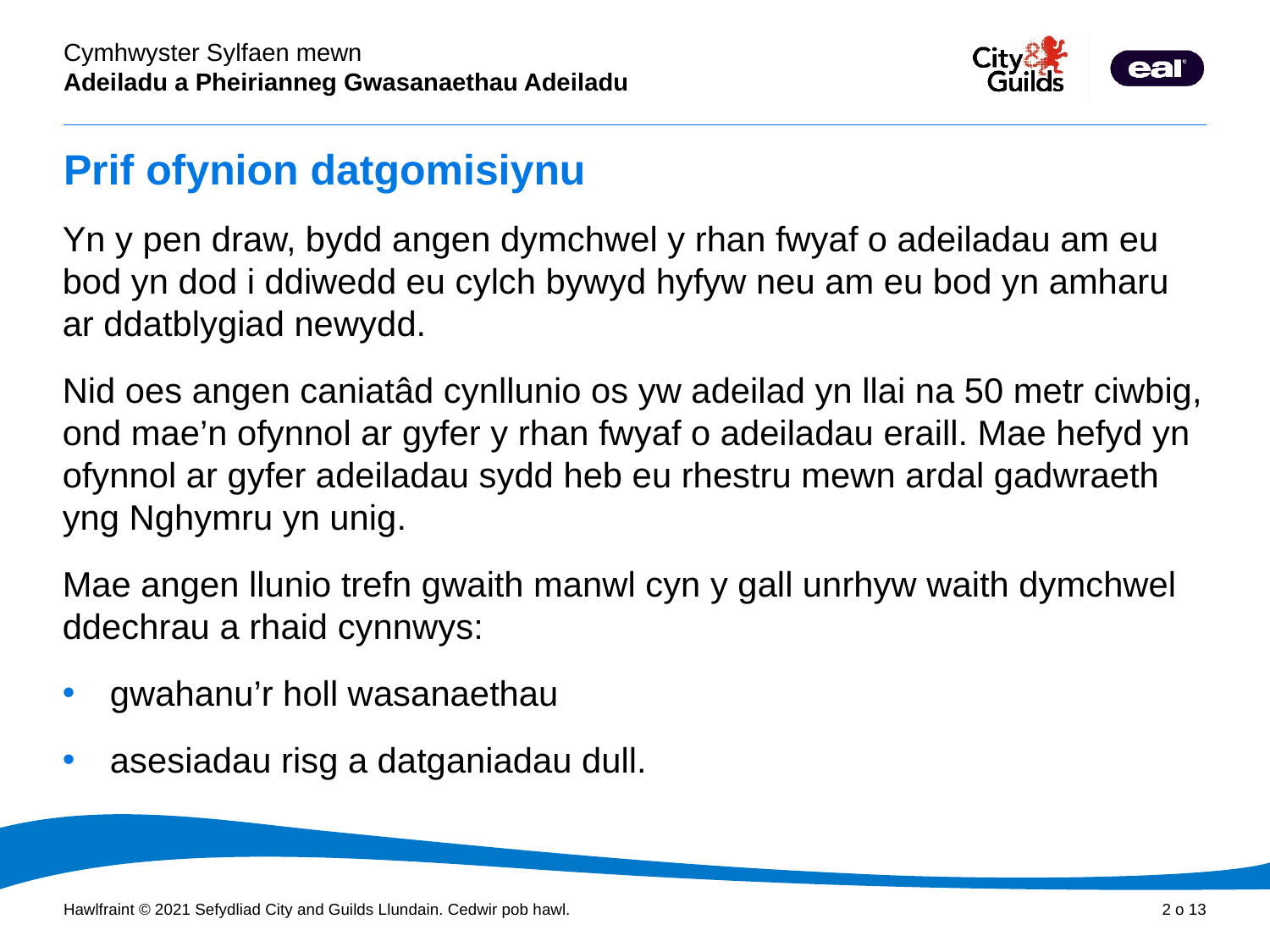

# Prif ofynion datgomisiynu
Yn y pen draw, bydd angen dymchwel y rhan fwyaf o adeiladau am eu bod yn dod i ddiwedd eu cylch bywyd hyfyw neu am eu bod yn amharu ar ddatblygiad newydd.
Nid oes angen caniatâd cynllunio os yw adeilad yn llai na 50 metr ciwbig, ond mae’n ofynnol ar gyfer y rhan fwyaf o adeiladau eraill. Mae hefyd yn ofynnol ar gyfer adeiladau sydd heb eu rhestru mewn ardal gadwraeth yng Nghymru yn unig.
Mae angen llunio trefn gwaith manwl cyn y gall unrhyw waith dymchwel ddechrau a rhaid cynnwys:
gwahanu’r holl wasanaethau
asesiadau risg a datganiadau dull.